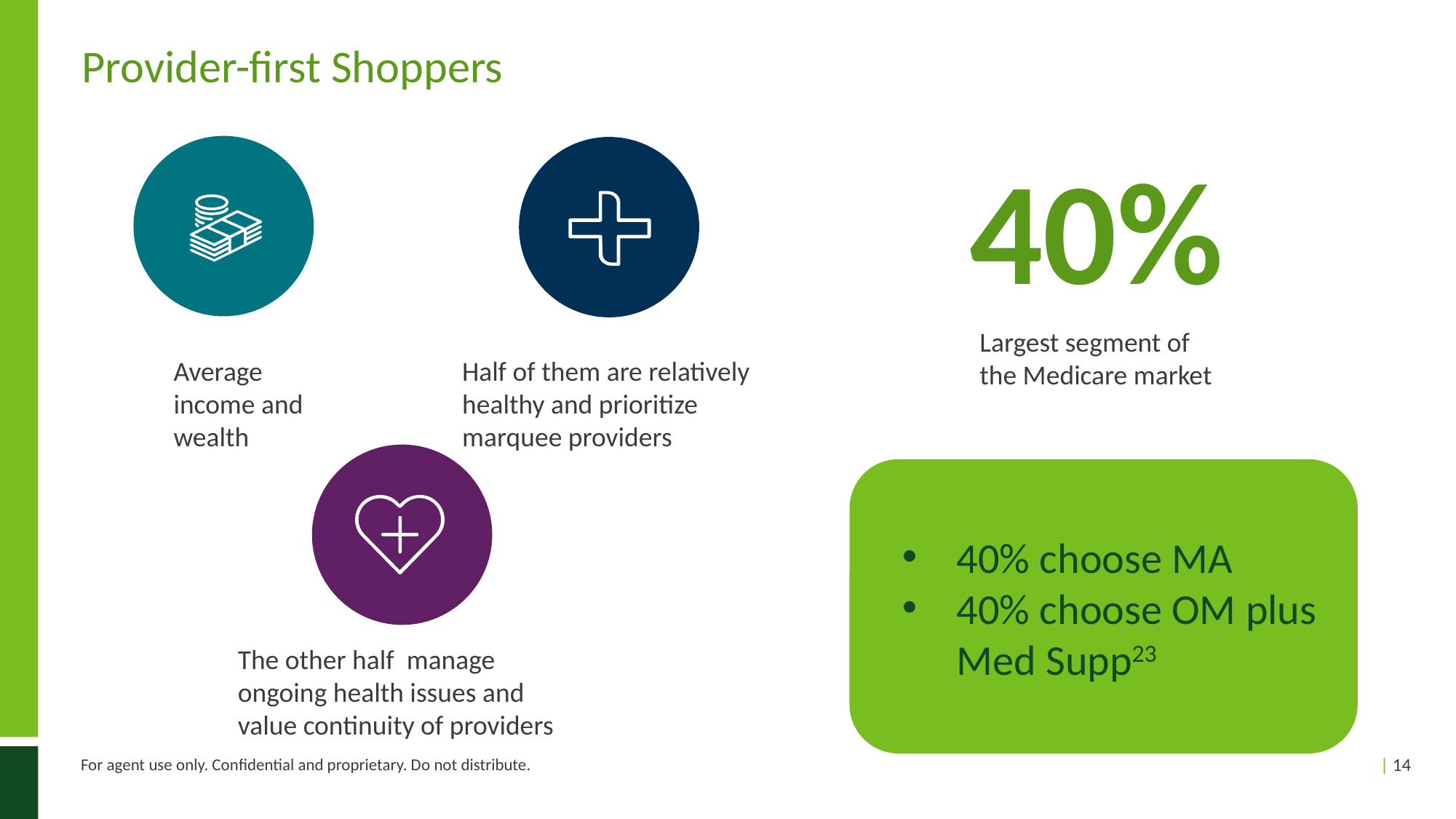

# Provider-first Shoppers
40%

Largest segment of the Medicare market
Half of them are relatively healthy and prioritize marquee providers
Average income and wealth

40% choose MA
40% choose OM plus Med Supp23

The other half  manage ongoing health issues and value continuity of providers